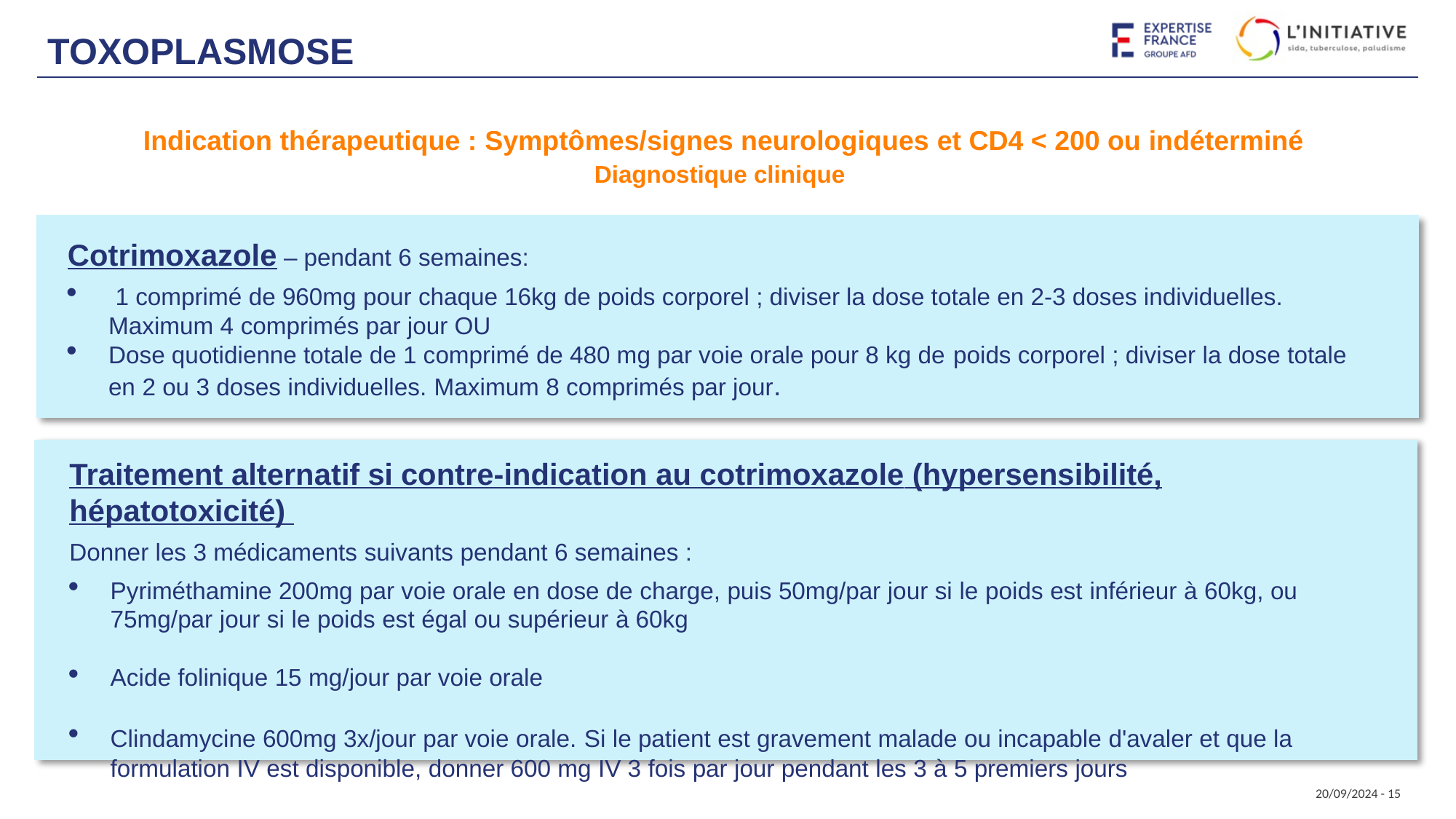

# toxoplasmose
Indication thérapeutique : Symptômes/signes neurologiques et CD4 < 200 ou indéterminé
Diagnostique clinique

Cotrimoxazole – pendant 6 semaines:
 1 comprimé de 960mg pour chaque 16kg de poids corporel ; diviser la dose totale en 2-3 doses individuelles. Maximum 4 comprimés par jour OU
Dose quotidienne totale de 1 comprimé de 480 mg par voie orale pour 8 kg de poids corporel ; diviser la dose totale en 2 ou 3 doses individuelles. Maximum 8 comprimés par jour.

Traitement alternatif si contre-indication au cotrimoxazole (hypersensibilité, hépatotoxicité)
Donner les 3 médicaments suivants pendant 6 semaines :
Pyriméthamine 200mg par voie orale en dose de charge, puis 50mg/par jour si le poids est inférieur à 60kg, ou 75mg/par jour si le poids est égal ou supérieur à 60kg

Acide folinique 15 mg/jour par voie orale

Clindamycine 600mg 3x/jour par voie orale. Si le patient est gravement malade ou incapable d'avaler et que la formulation IV est disponible, donner 600 mg IV 3 fois par jour pendant les 3 à 5 premiers jours
20/09/2024 - 15